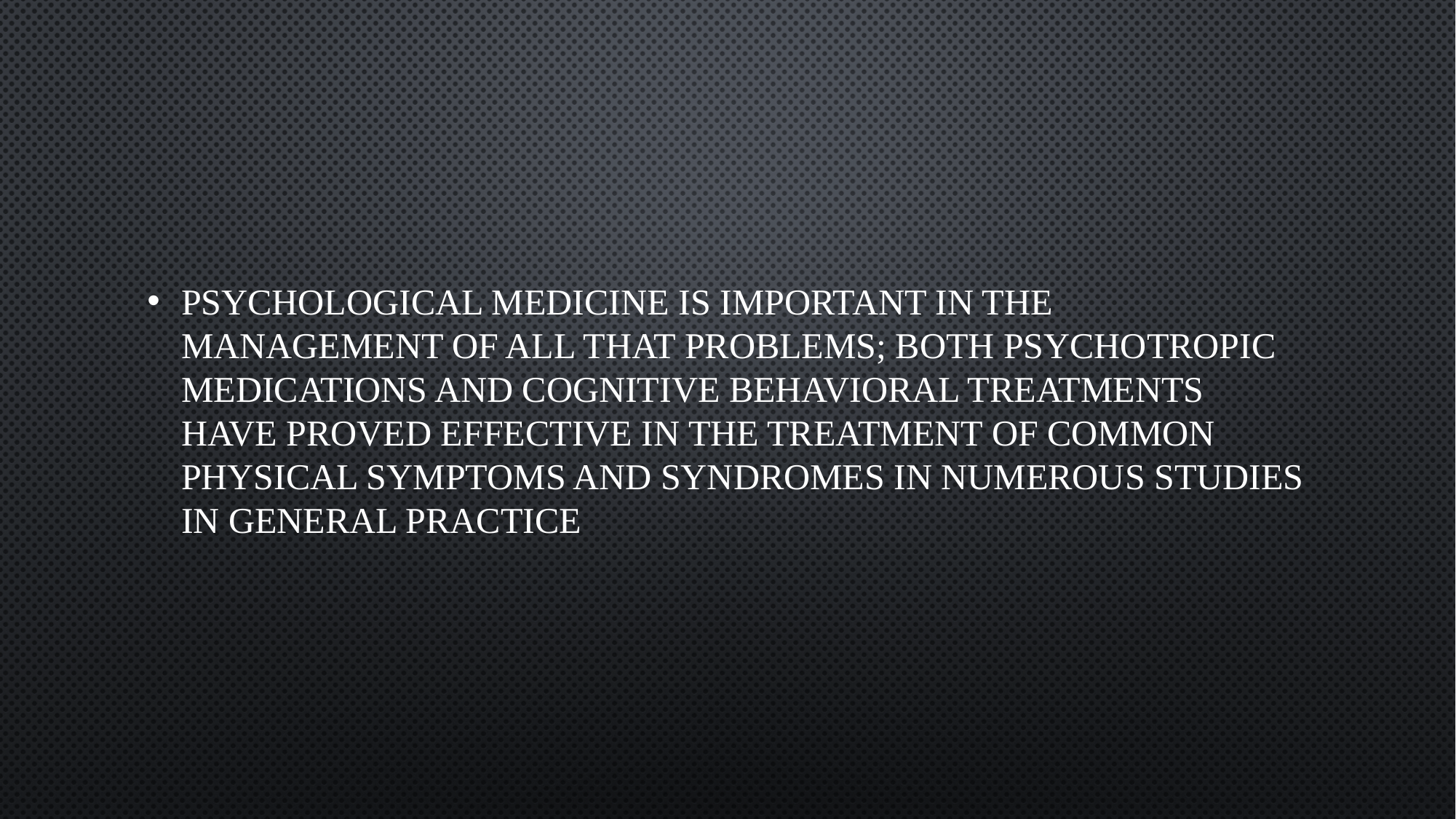

Psychological medicine is important in the management of all that problems; both psychotropic medications and cognitive behavioral treatments have proved effective in the treatment of common physical symptoms and syndromes in numerous studies in general practice